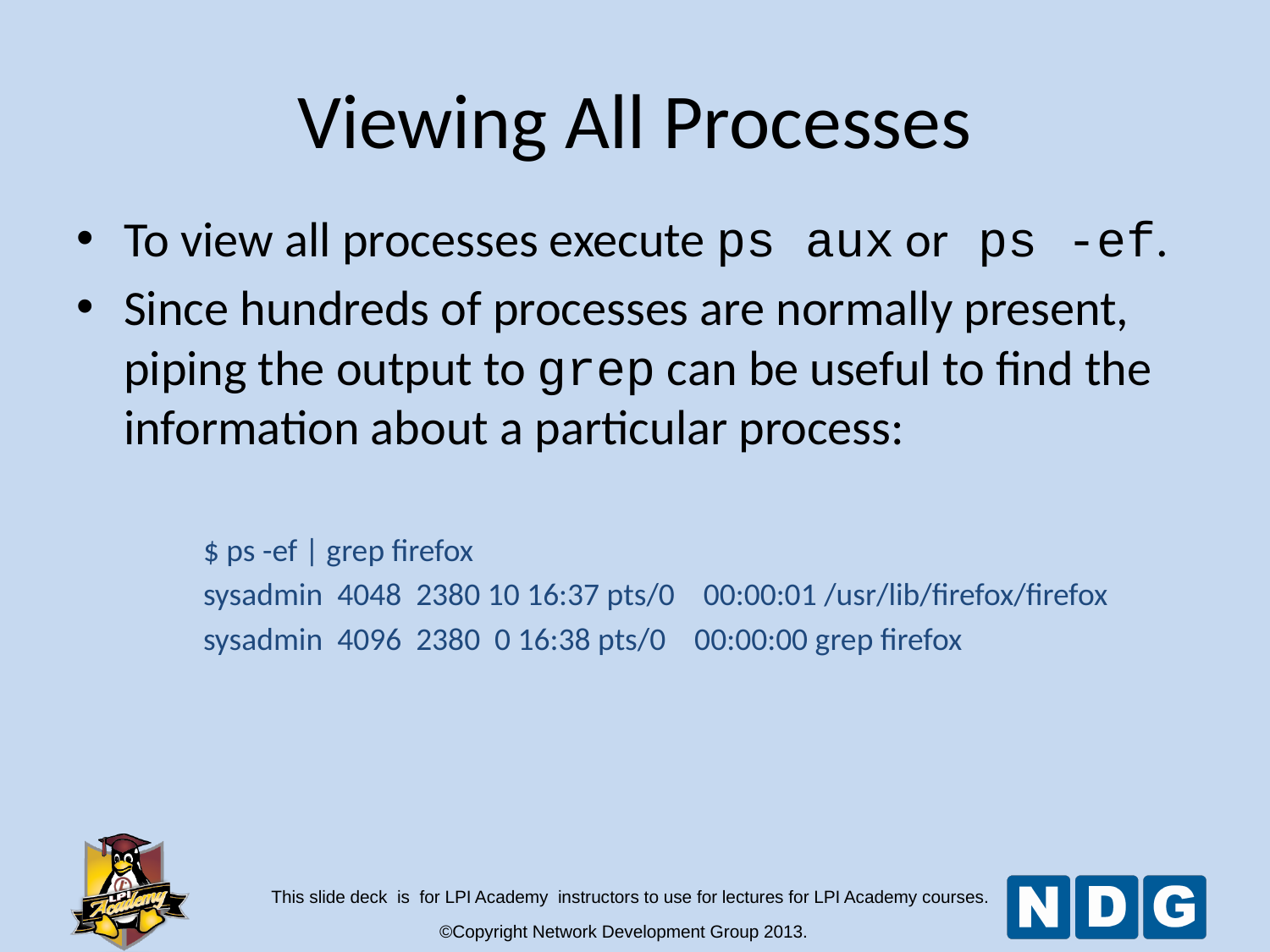

Viewing All Processes
To view all processes execute ps aux or ps -ef.
Since hundreds of processes are normally present, piping the output to grep can be useful to find the information about a particular process:

$ ps -ef | grep firefox
sysadmin  4048  2380 10 16:37 pts/0    00:00:01 /usr/lib/firefox/firefox
sysadmin  4096  2380  0 16:38 pts/0    00:00:00 grep firefox